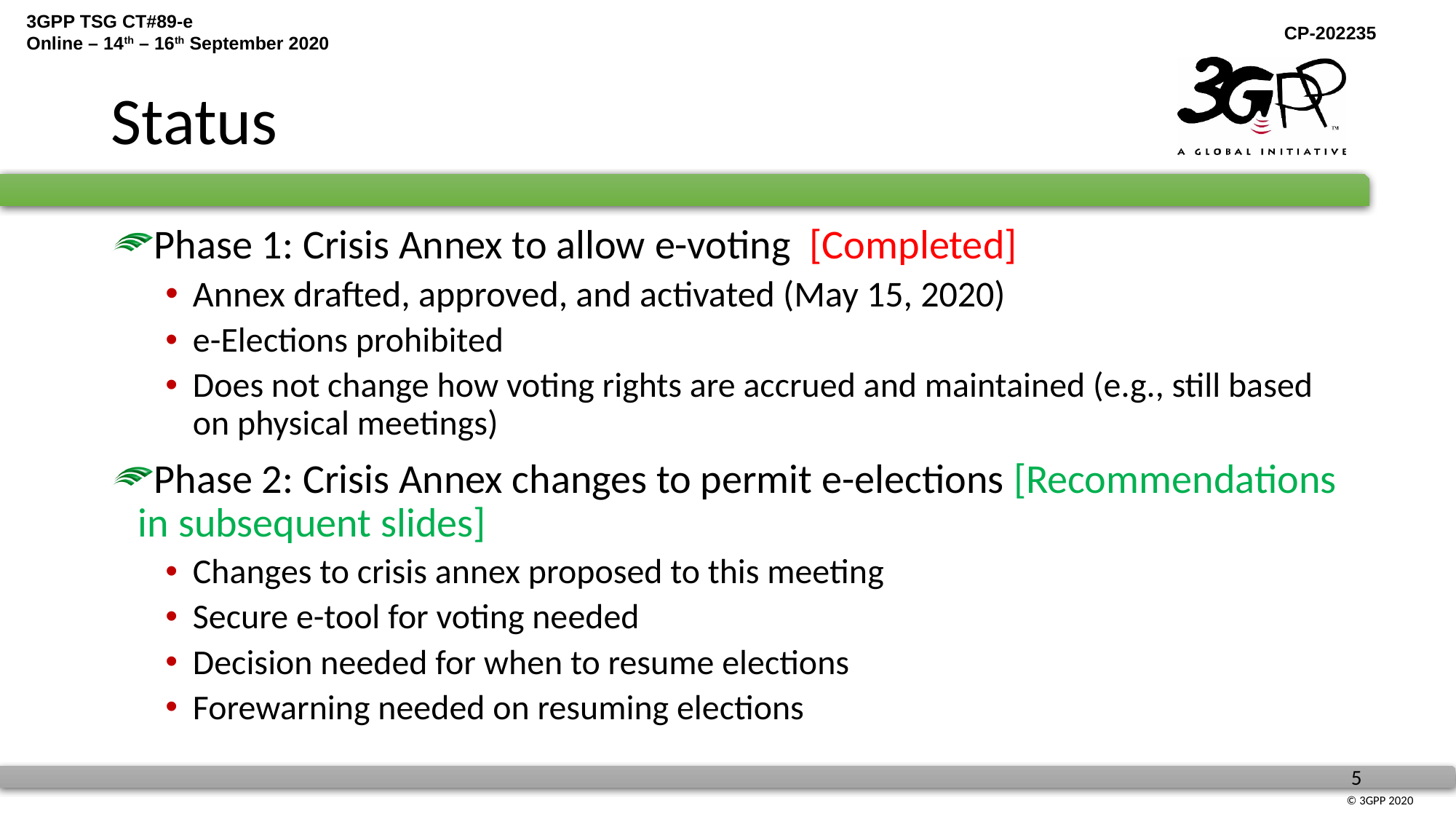

# Status
Phase 1: Crisis Annex to allow e-voting  [Completed]
Annex drafted, approved, and activated (May 15, 2020)
e-Elections prohibited
Does not change how voting rights are accrued and maintained (e.g., still based on physical meetings)
Phase 2: Crisis Annex changes to permit e-elections [Recommendations in subsequent slides]
Changes to crisis annex proposed to this meeting
Secure e-tool for voting needed
Decision needed for when to resume elections
Forewarning needed on resuming elections